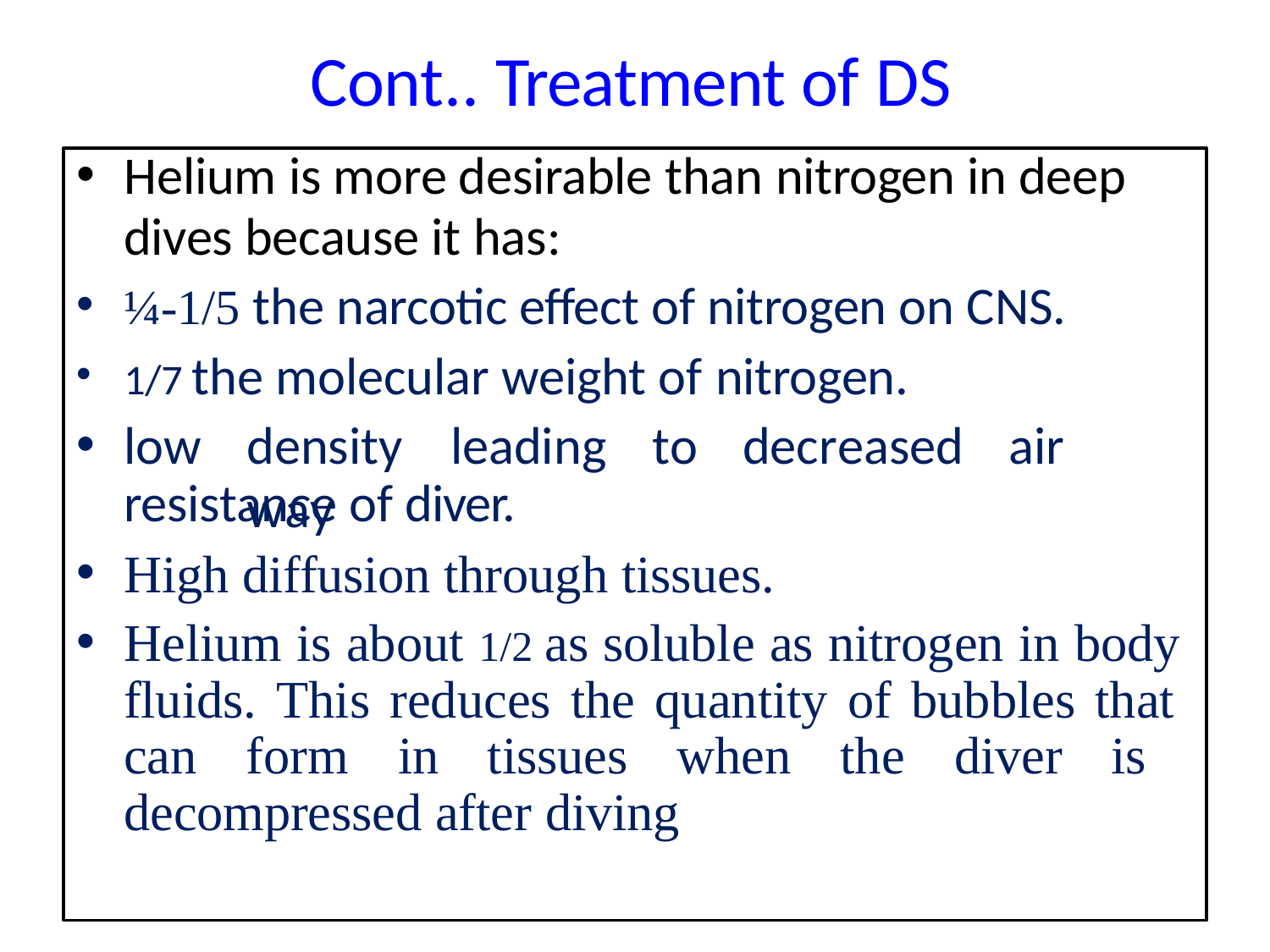

# Cont.. Treatment of DS
Helium is more desirable than nitrogen in deep
dives because it has:
¼-1/5 the narcotic effect of nitrogen on CNS.
1/7 the molecular weight of nitrogen.

low
density	leading	to	decreased	air	way
resistance of diver.
High diffusion through tissues.
Helium is about 1/2 as soluble as nitrogen in body  fluids. This reduces the quantity of bubbles that  can form in tissues when the diver is  decompressed after diving